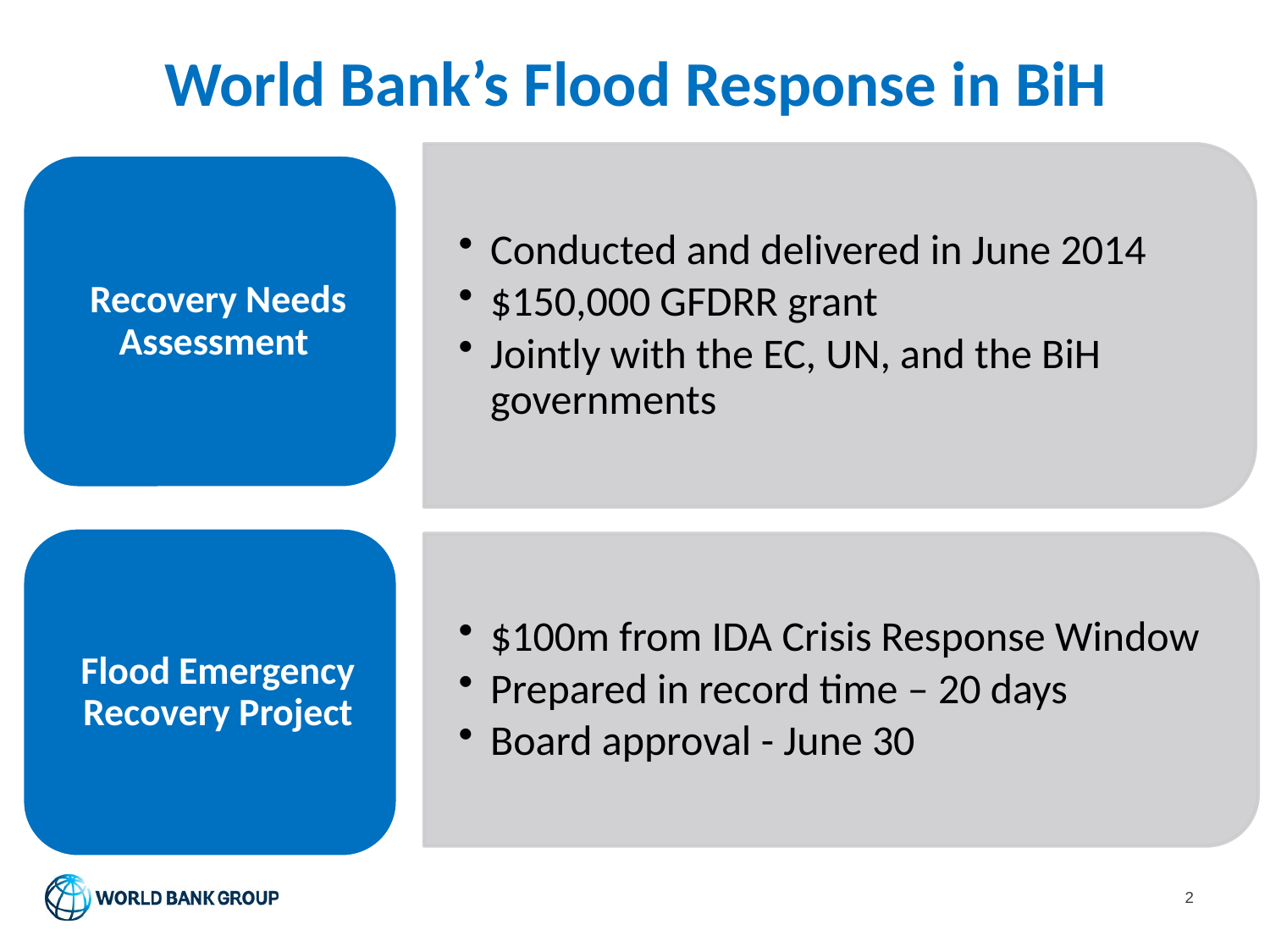

World Bank’s Flood Response in BiH
Conducted and delivered in June 2014
$150,000 GFDRR grant
Jointly with the EC, UN, and the BiH governments
Recovery Needs Assessment
$100m from IDA Crisis Response Window
Prepared in record time – 20 days
Board approval - June 30
Flood Emergency Recovery Project
2